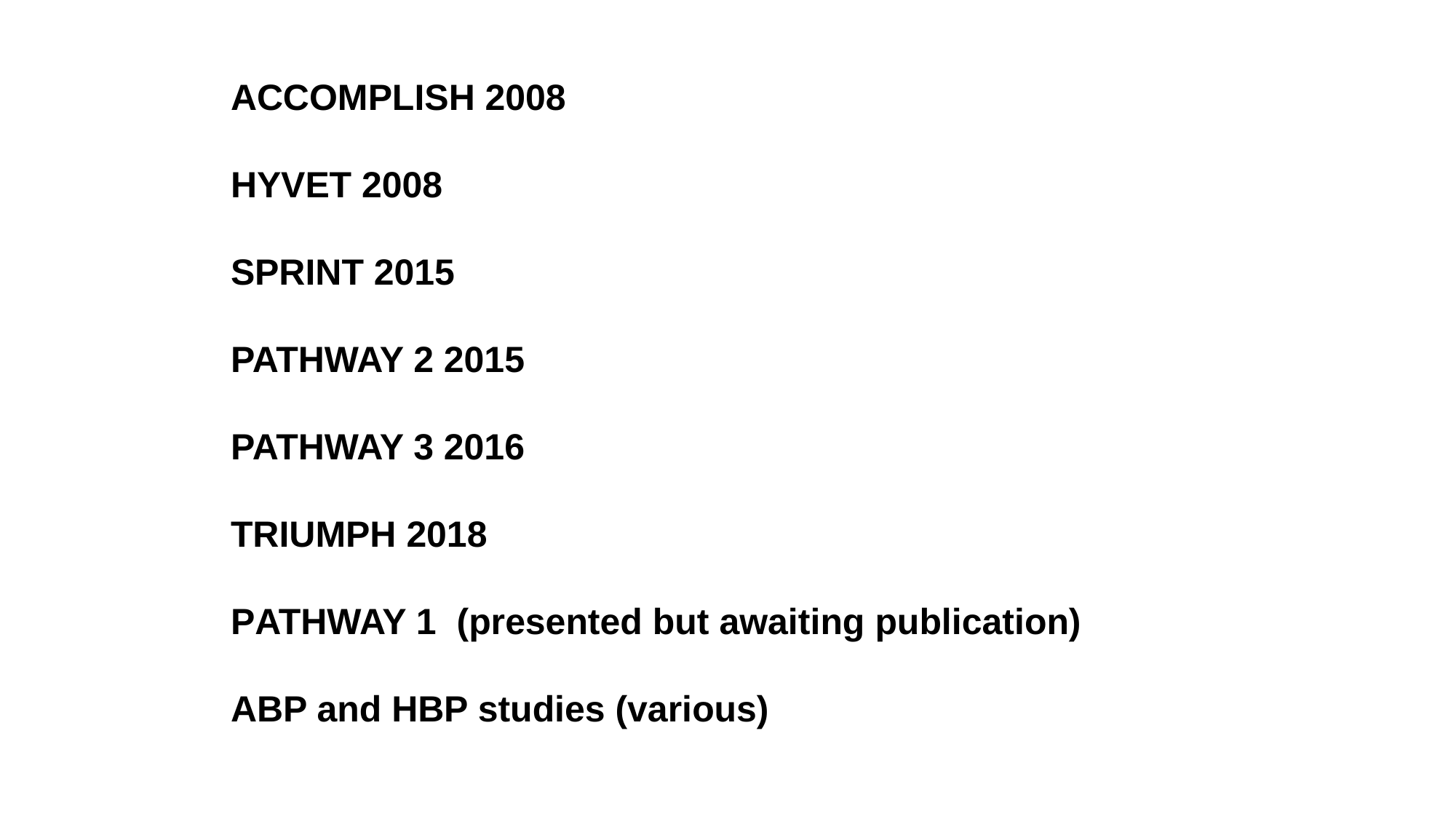

ACCOMPLISH 2008

HYVET 2008

SPRINT 2015

PATHWAY 2 2015

PATHWAY 3 2016

TRIUMPH 2018

PATHWAY 1  (presented but awaiting publication)

ABP and HBP studies (various)